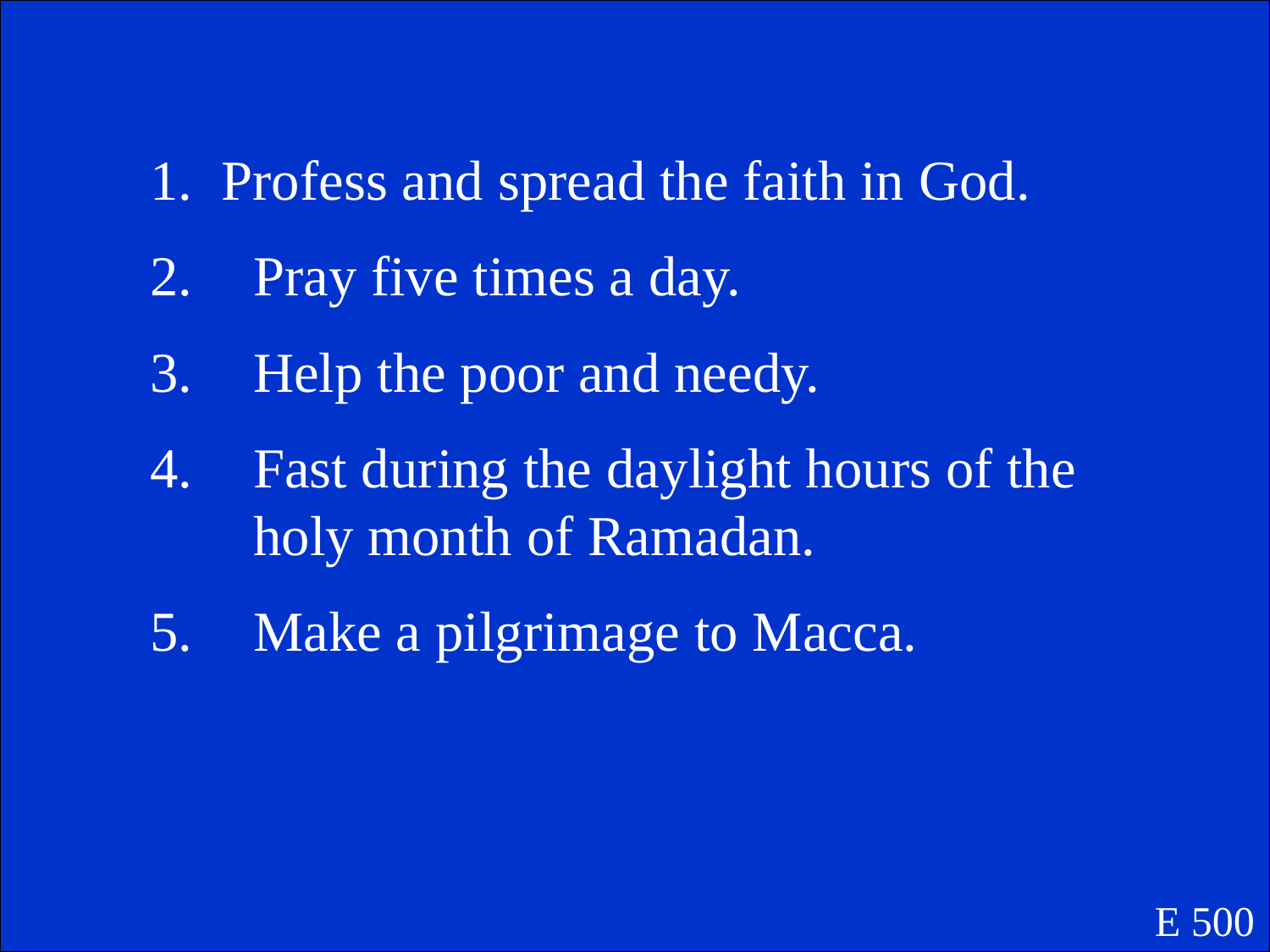

Profess and spread the faith in God.
Pray five times a day.
Help the poor and needy.
Fast during the daylight hours of the holy month of Ramadan.
Make a pilgrimage to Macca.
E 500